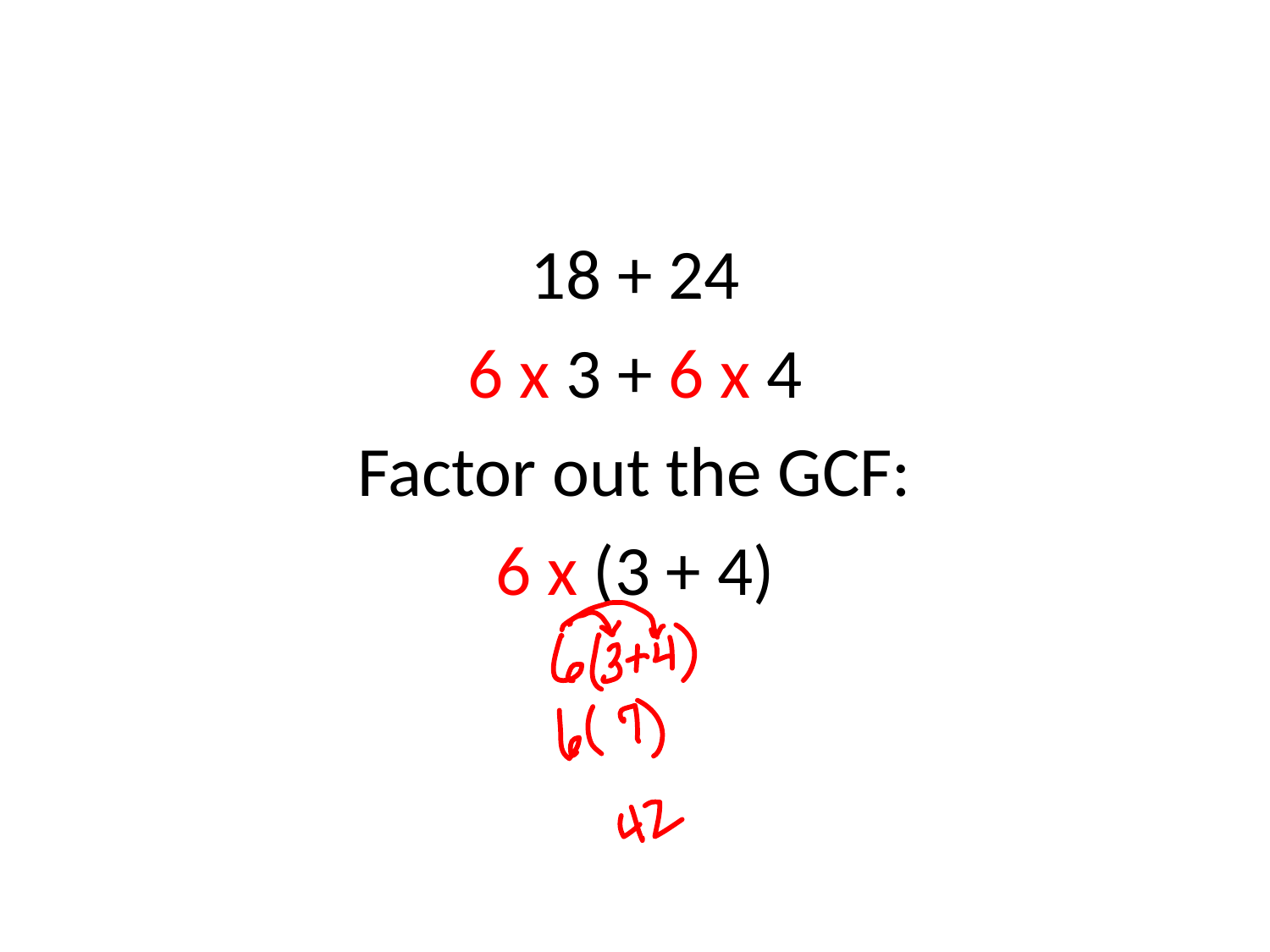

#
18 + 24
6 x 3 + 6 x 4
Factor out the GCF:
6 x (3 + 4)